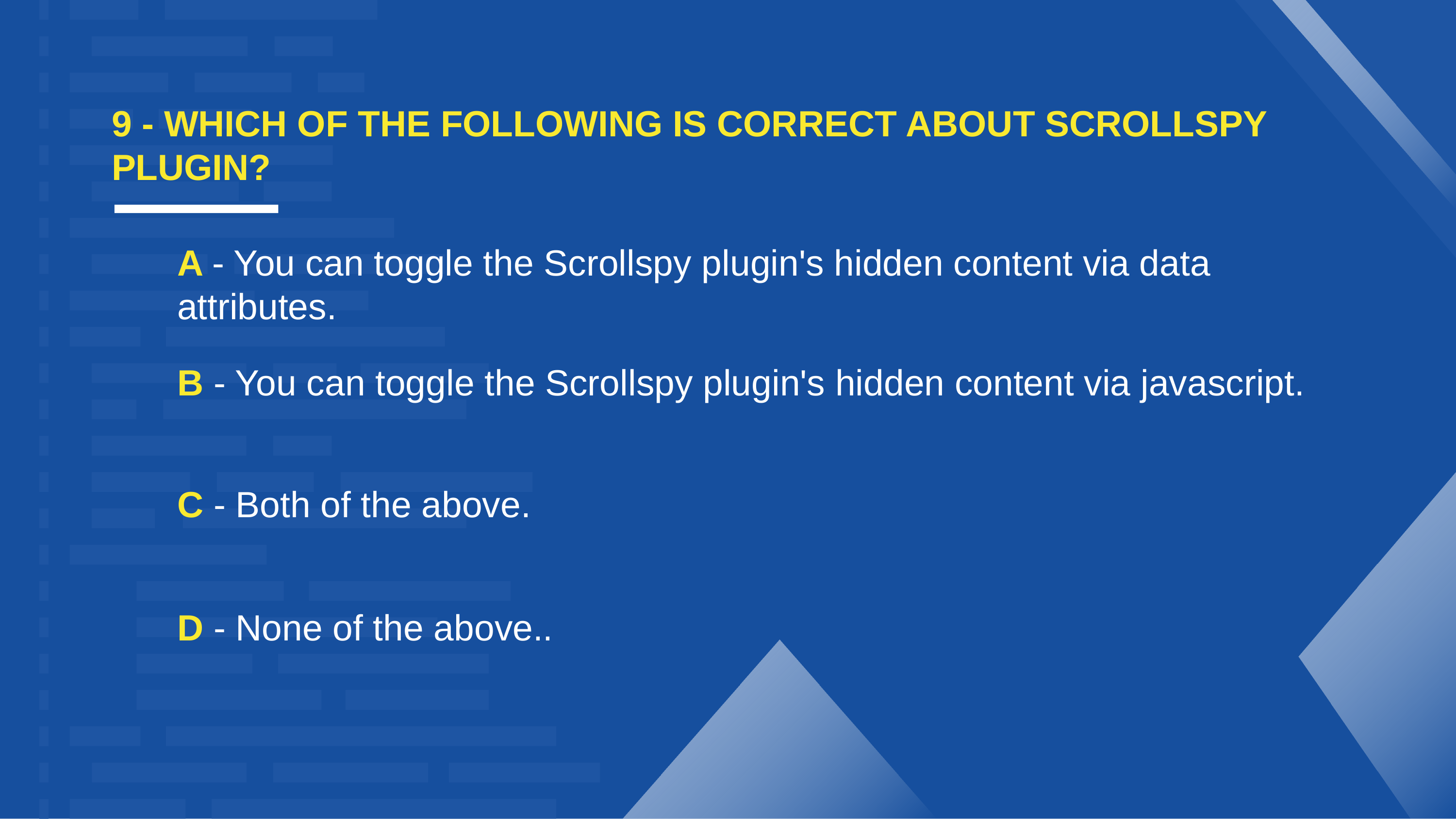

9 - WHICH OF THE FOLLOWING IS CORRECT ABOUT SCROLLSPY
PLUGIN?

A - You can toggle the Scrollspy plugin's hidden content via data attributes.
B - You can toggle the Scrollspy plugin's hidden content via javascript.
C - Both of the above.
D - None of the above..